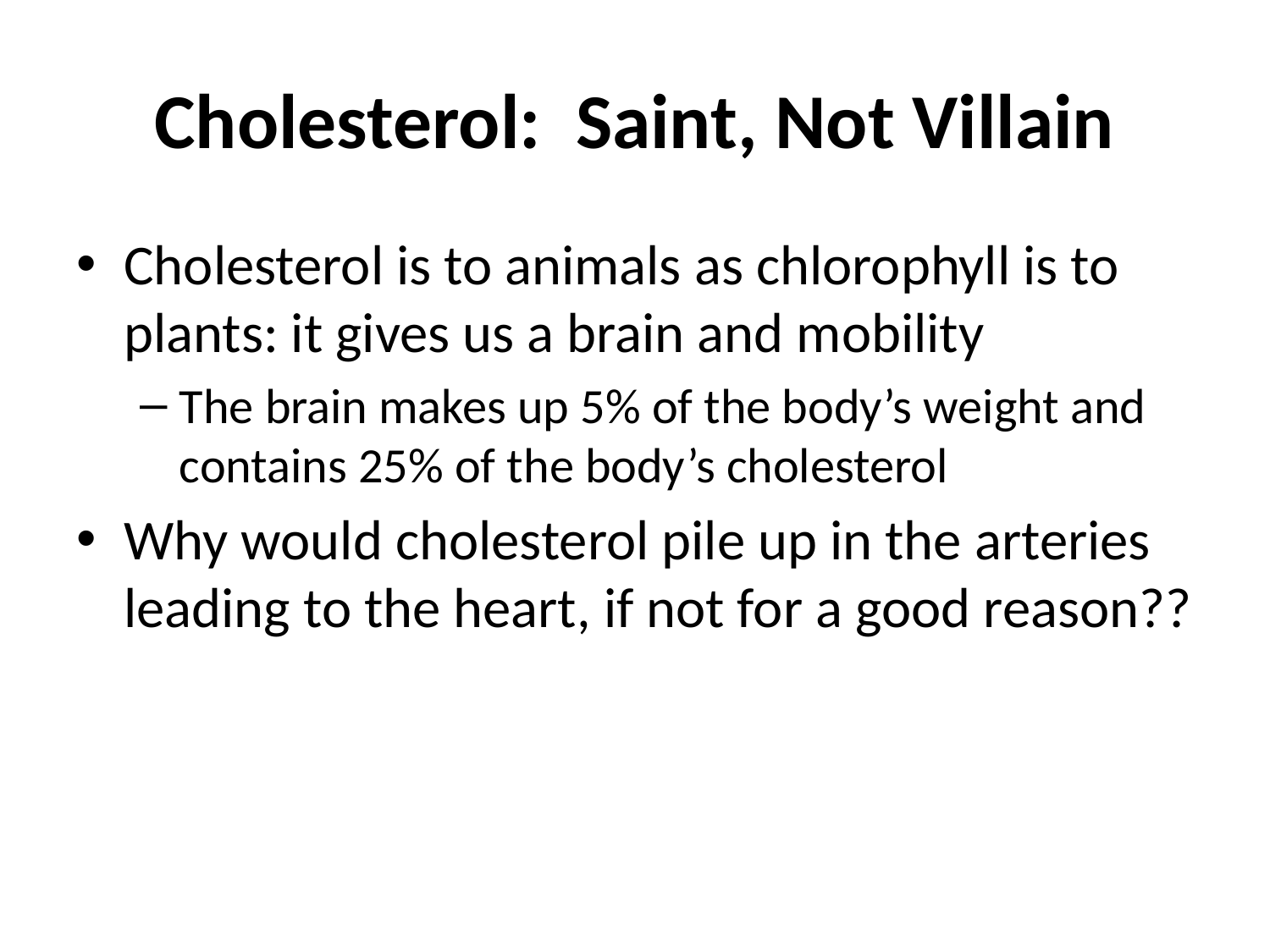

# Cholesterol:  Saint, Not Villain
Cholesterol is to animals as chlorophyll is to plants: it gives us a brain and mobility
The brain makes up 5% of the body’s weight and contains 25% of the body’s cholesterol
Why would cholesterol pile up in the arteries leading to the heart, if not for a good reason??